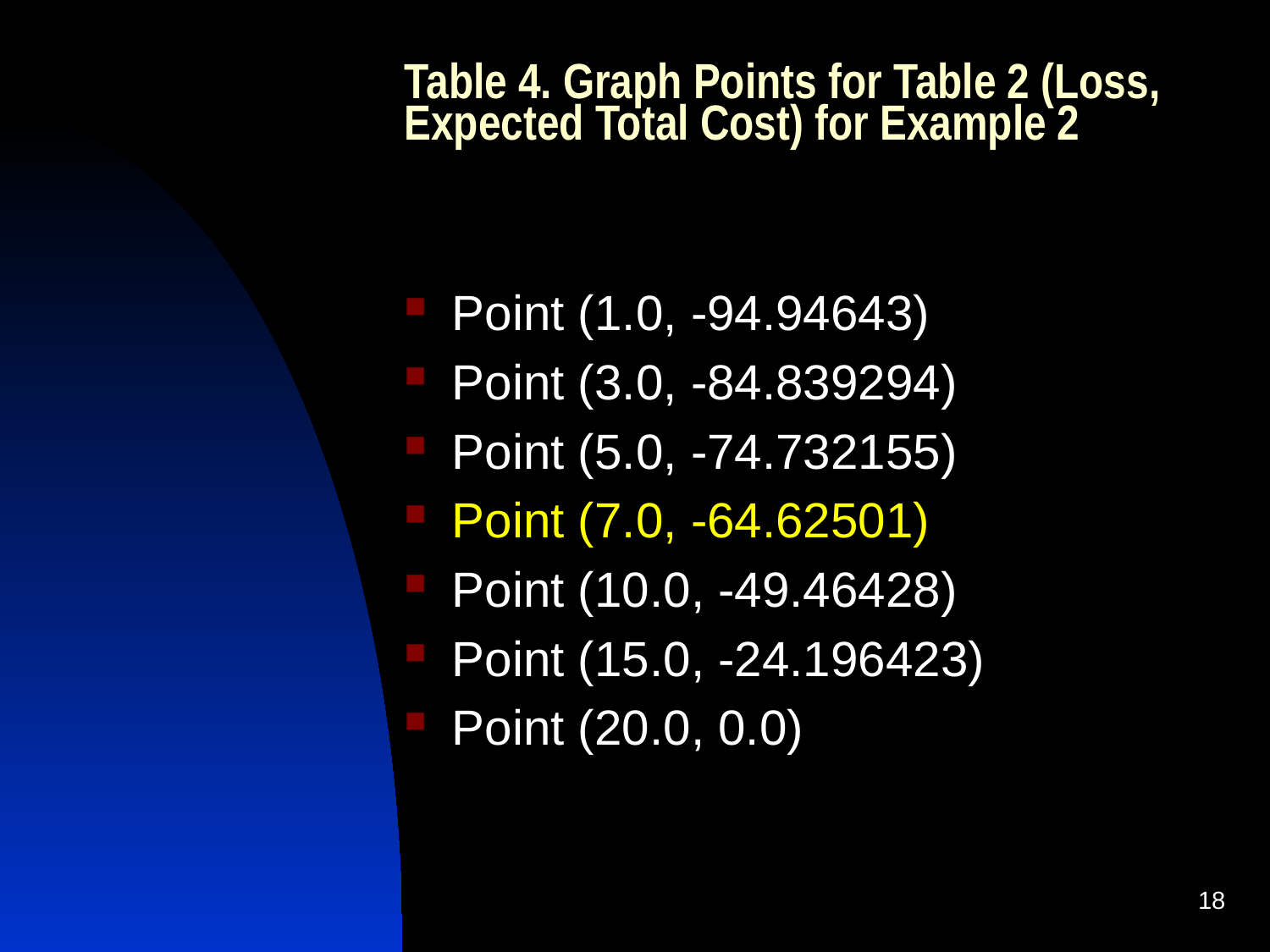

# Table 4. Graph Points for Table 2 (Loss, Expected Total Cost) for Example 2
Point (1.0, -94.94643)
Point (3.0, -84.839294)
Point (5.0, -74.732155)
Point (7.0, -64.62501)
Point (10.0, -49.46428)
Point (15.0, -24.196423)
Point (20.0, 0.0)
18